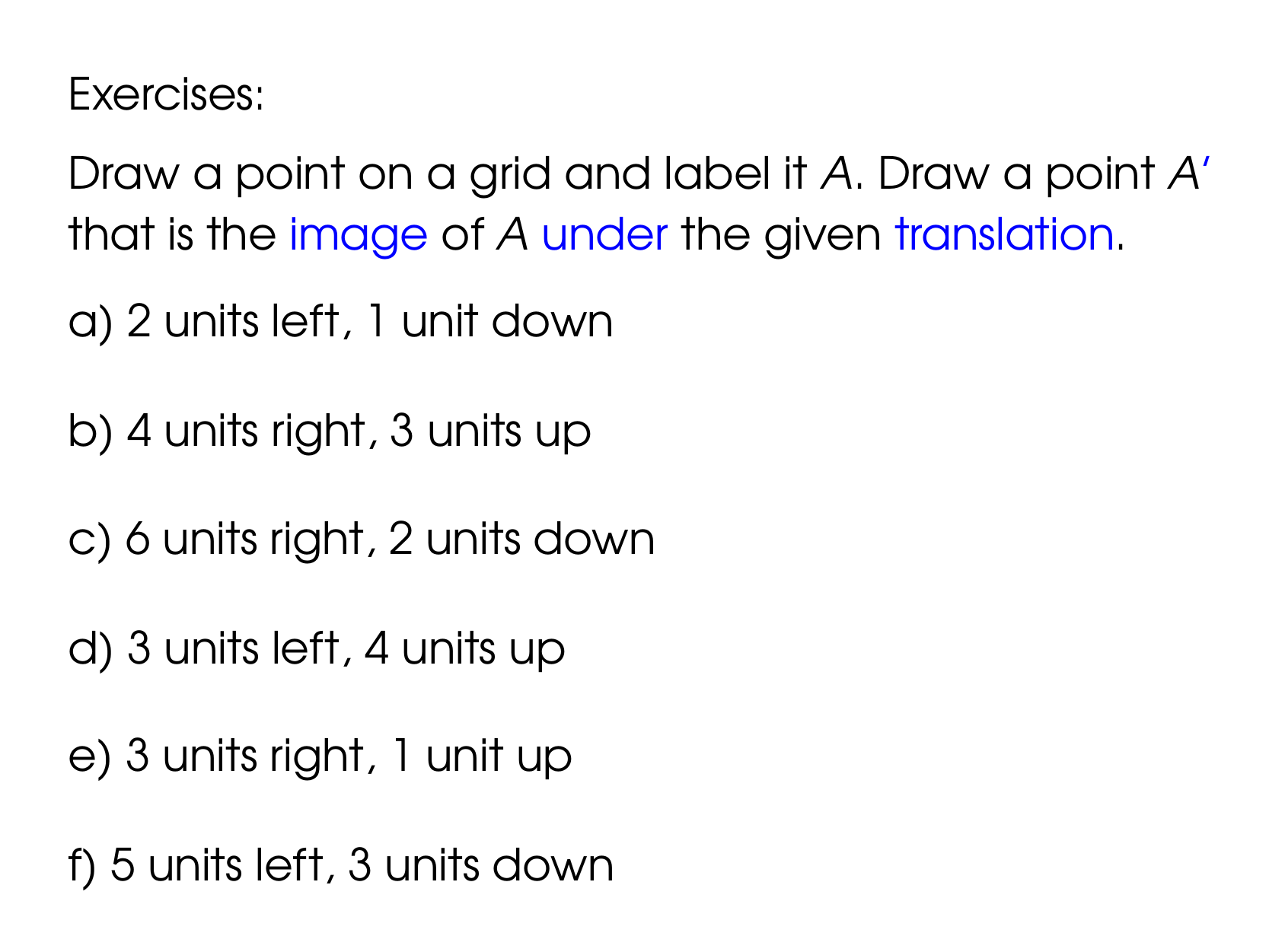

Exercises:
Draw a point on a grid and label it A. Draw a point A′ that is the image of A under the given translation.
a) 2 units left, 1 unit down
b) 4 units right, 3 units up
c) 6 units right, 2 units down
d) 3 units left, 4 units up
e) 3 units right, 1 unit up
f) 5 units left, 3 units down